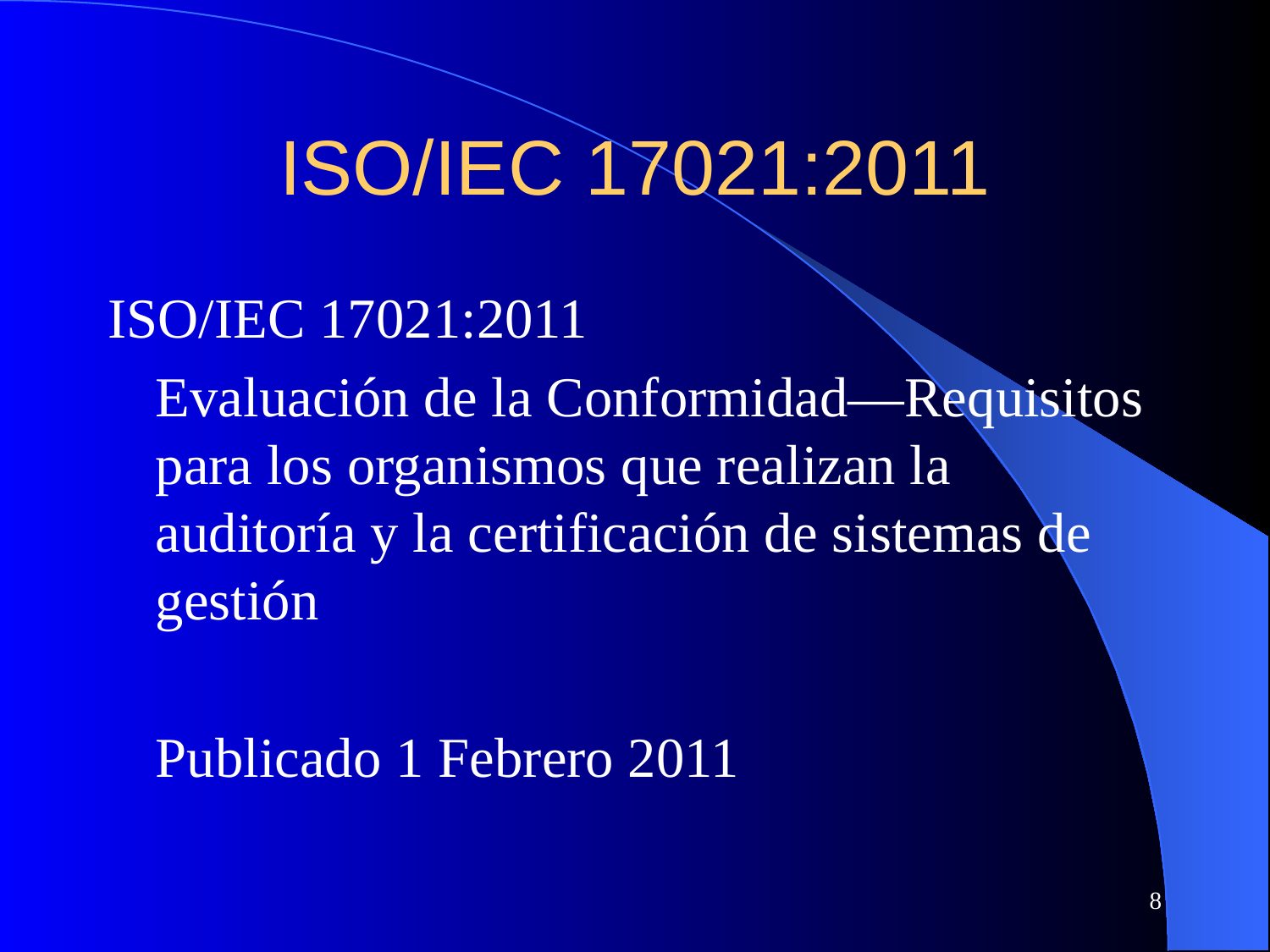

# ISO/IEC 17021:2011
ISO/IEC 17021:2011
	Evaluación de la Conformidad—Requisitos para los organismos que realizan la auditoría y la certificación de sistemas de gestión

	Publicado 1 Febrero 2011
8